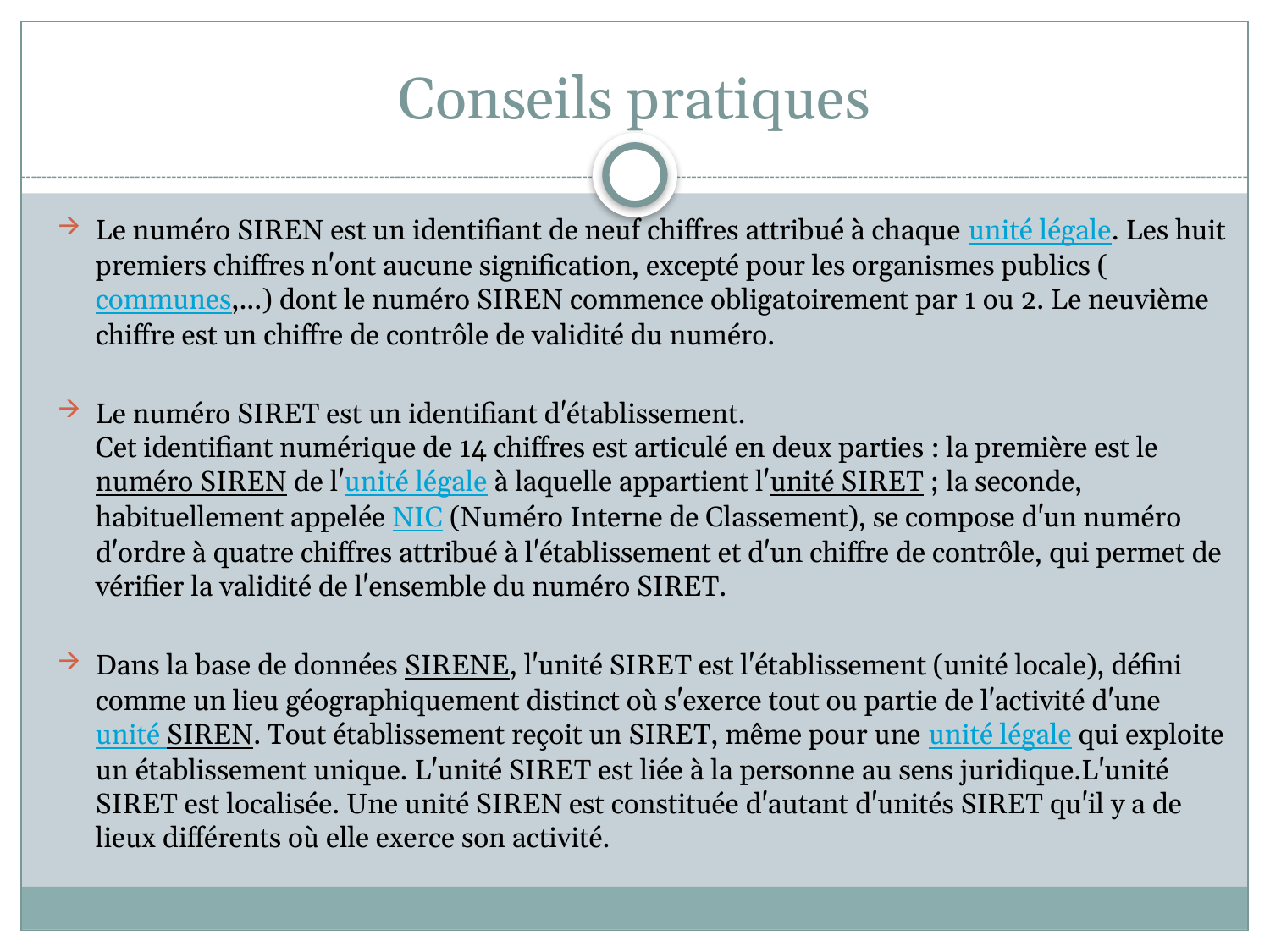

# Conseils pratiques

Le numéro SIREN est un identifiant de neuf chiffres attribué à chaque unité légale. Les huit premiers chiffres n'ont aucune signification, excepté pour les organismes publics (communes,...) dont le numéro SIREN commence obligatoirement par 1 ou 2. Le neuvième chiffre est un chiffre de contrôle de validité du numéro.

Le numéro SIRET est un identifiant d'établissement.
Cet identifiant numérique de 14 chiffres est articulé en deux parties : la première est le numéro SIREN de l'unité légale à laquelle appartient l'unité SIRET ; la seconde, habituellement appelée NIC (Numéro Interne de Classement), se compose d'un numéro d'ordre à quatre chiffres attribué à l'établissement et d'un chiffre de contrôle, qui permet de vérifier la validité de l'ensemble du numéro SIRET.

Dans la base de données SIRENE, l'unité SIRET est l'établissement (unité locale), défini comme un lieu géographiquement distinct où s'exerce tout ou partie de l'activité d'une unité SIREN. Tout établissement reçoit un SIRET, même pour une unité légale qui exploite un établissement unique. L'unité SIRET est liée à la personne au sens juridique.L'unité SIRET est localisée. Une unité SIREN est constituée d'autant d'unités SIRET qu'il y a de lieux différents où elle exerce son activité.